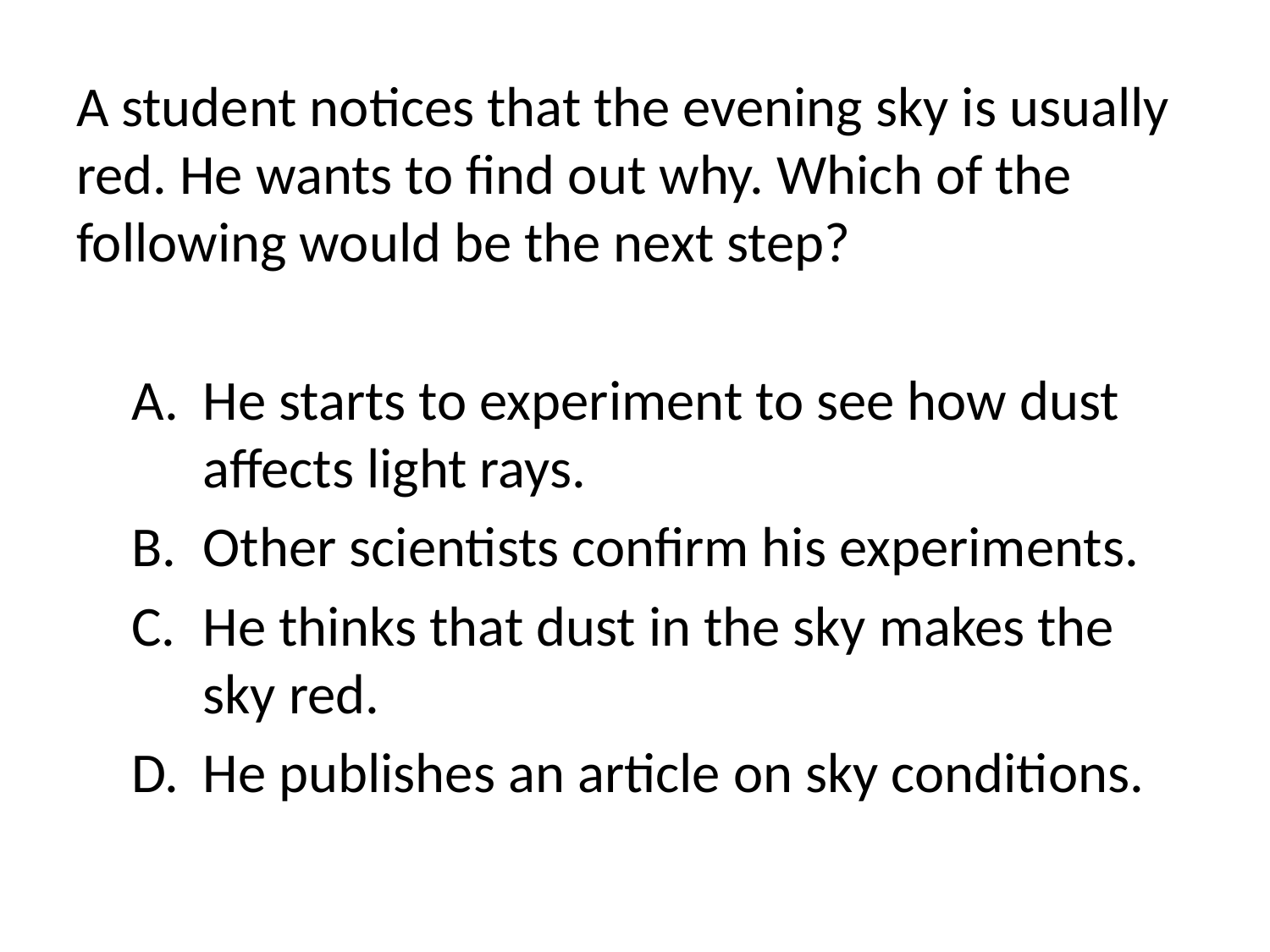

A student notices that the evening sky is usually red. He wants to find out why. Which of the following would be the next step?

He starts to experiment to see how dust affects light rays.
Other scientists confirm his experiments.
He thinks that dust in the sky makes the sky red.
He publishes an article on sky conditions.